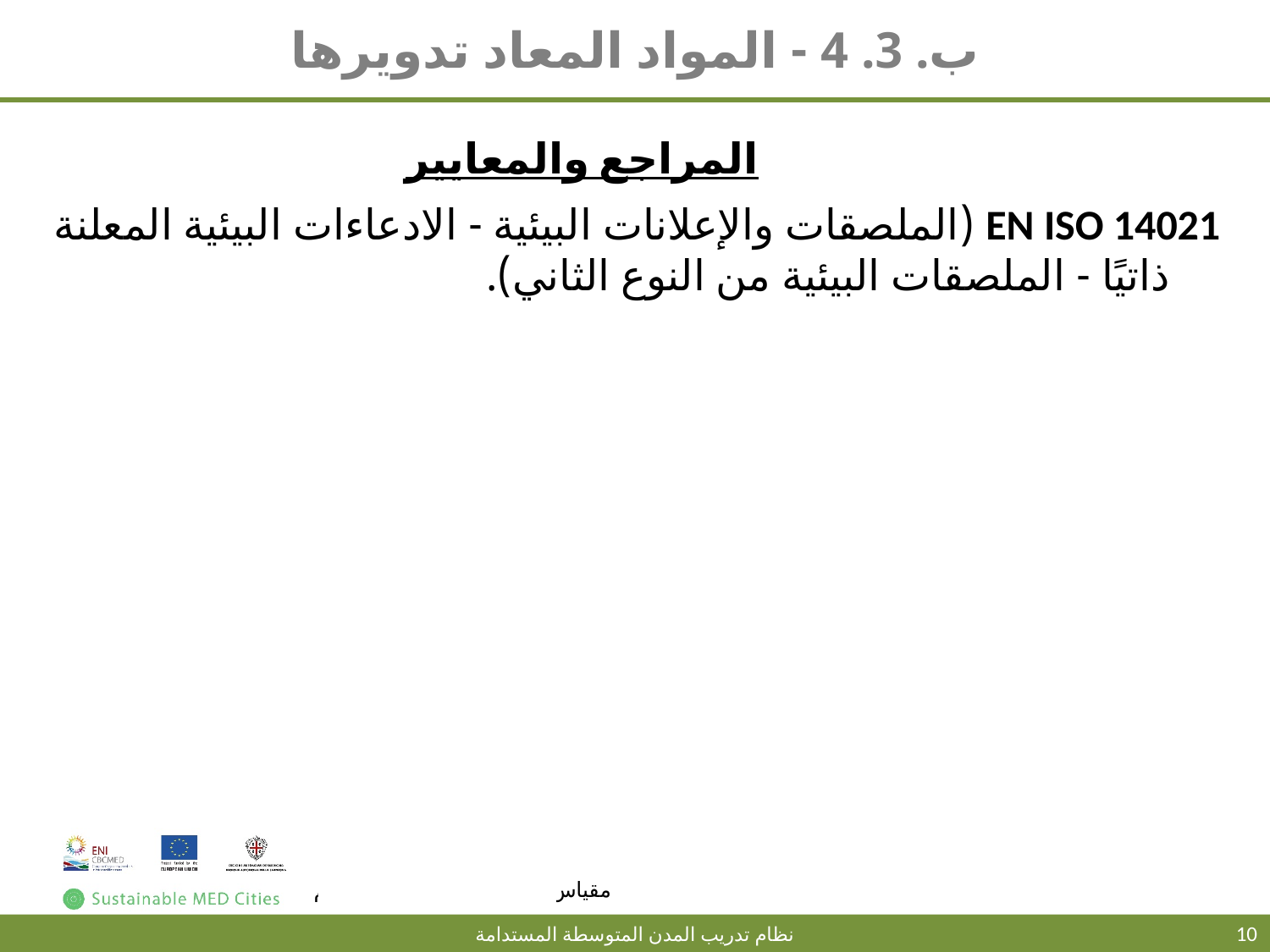

ب. 3. 4 - المواد المعاد تدويرها
المراجع والمعايير
EN ISO 14021 (الملصقات والإعلانات البيئية - الادعاءات البيئية المعلنة ذاتيًا - الملصقات البيئية من النوع الثاني).

10